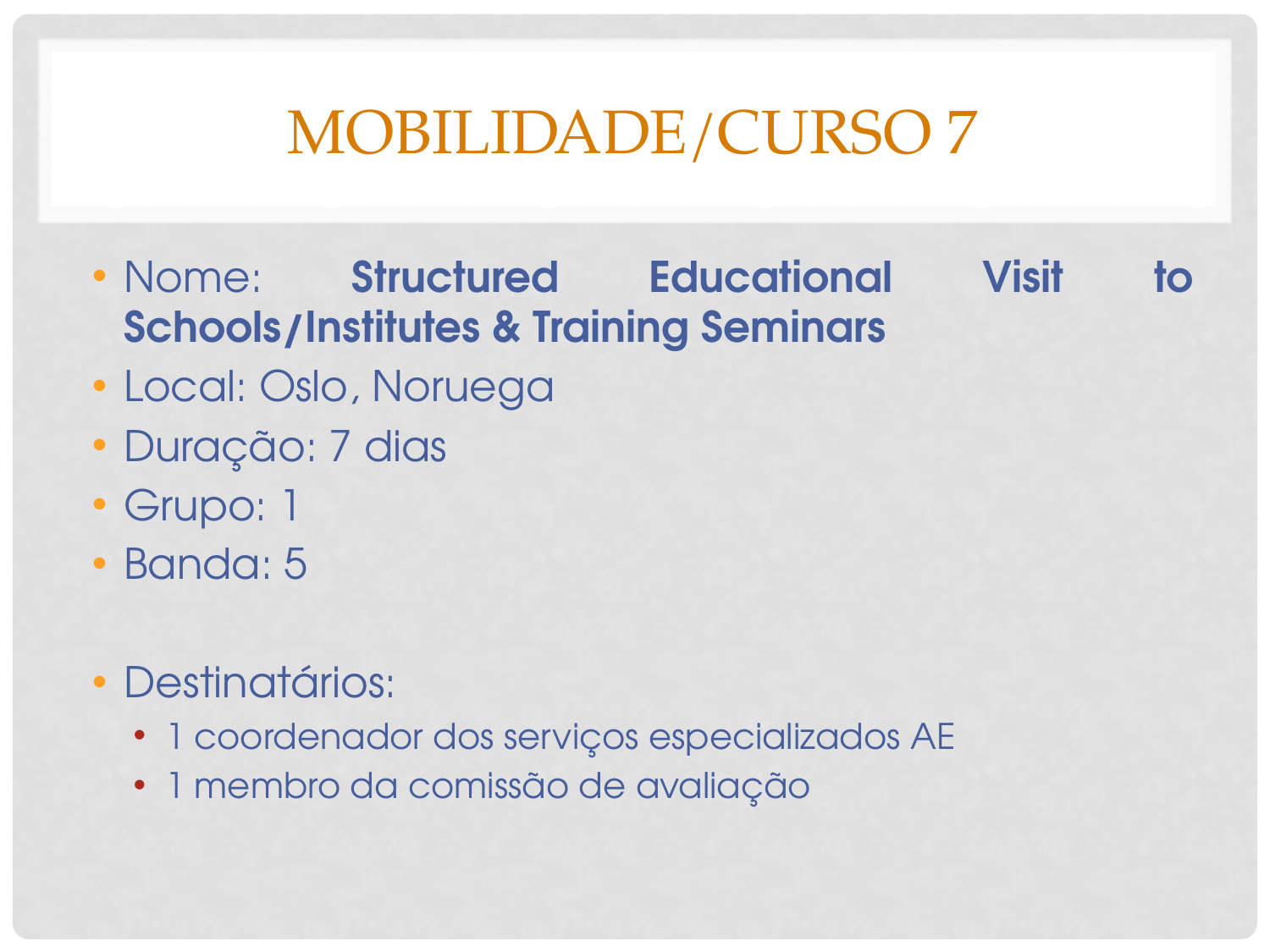

# Mobilidade/Curso 7
Nome: Structured Educational Visit to Schools/Institutes & Training Seminars
Local: Oslo, Noruega
Duração: 7 dias
Grupo: 1
Banda: 5

Destinatários:
1 coordenador dos serviços especializados AE
1 membro da comissão de avaliação